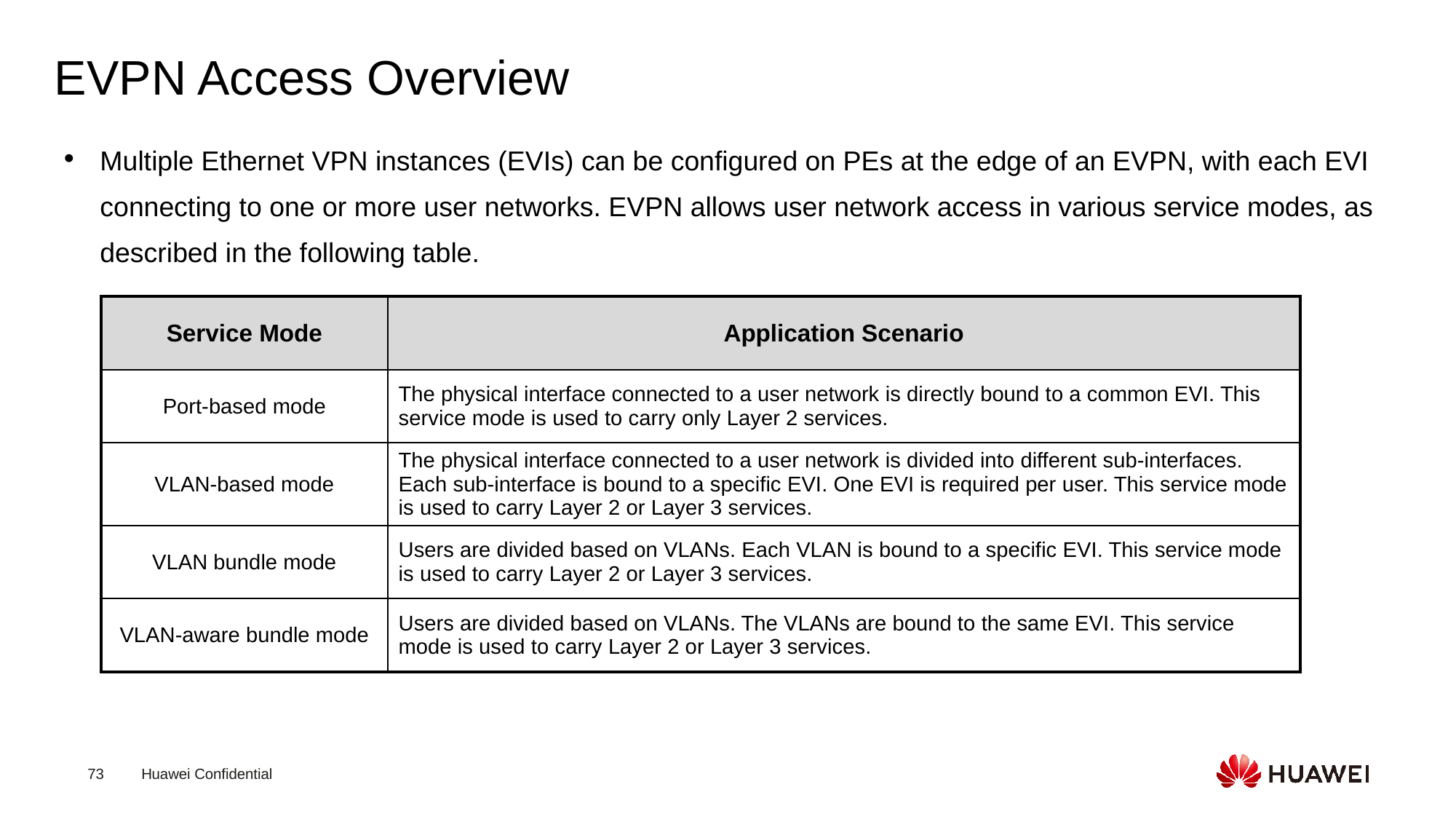

# EVPN Access Overview
Multiple Ethernet VPN instances (EVIs) can be configured on PEs at the edge of an EVPN, with each EVI connecting to one or more user networks. EVPN allows user network access in various service modes, as described in the following table.
| Service Mode | Application Scenario |
| --- | --- |
| Port-based mode | The physical interface connected to a user network is directly bound to a common EVI. This service mode is used to carry only Layer 2 services. |
| VLAN-based mode | The physical interface connected to a user network is divided into different sub-interfaces. Each sub-interface is bound to a specific EVI. One EVI is required per user. This service mode is used to carry Layer 2 or Layer 3 services. |
| VLAN bundle mode | Users are divided based on VLANs. Each VLAN is bound to a specific EVI. This service mode is used to carry Layer 2 or Layer 3 services. |
| VLAN-aware bundle mode | Users are divided based on VLANs. The VLANs are bound to the same EVI. This service mode is used to carry Layer 2 or Layer 3 services. |